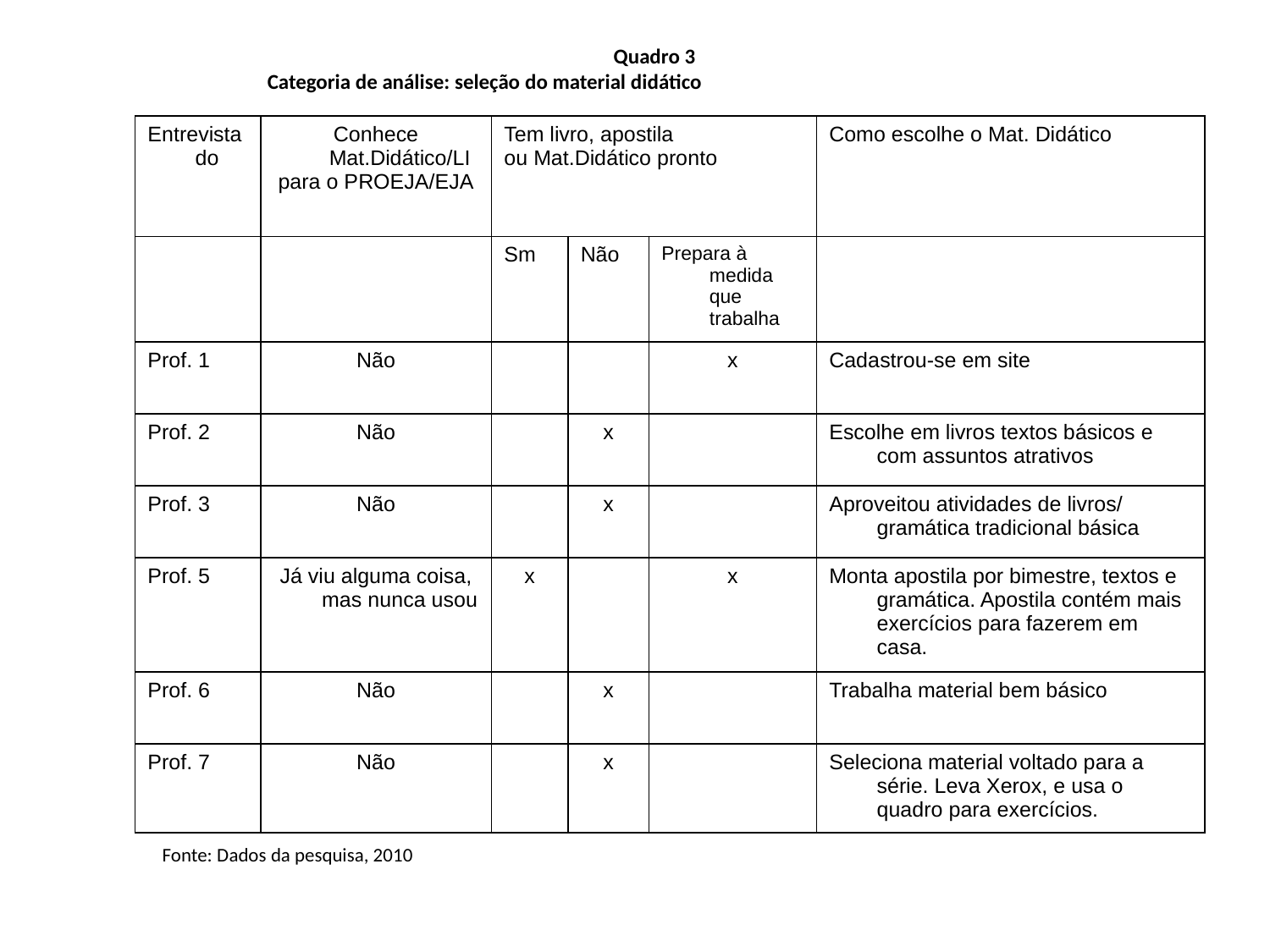

Quadro 3
Categoria de análise: seleção do material didático

| Entrevistado | Conhece Mat.Didático/LI para o PROEJA/EJA | Tem livro, apostila ou Mat.Didático pronto |  |  | Como escolhe o Mat. Didático |
| --- | --- | --- | --- | --- | --- |
|  |  | Sm | Não | Prepara à medida que trabalha |  |
| Prof. 1 | Não |  |  | x | Cadastrou-se em site |
| Prof. 2 | Não |  | x |  | Escolhe em livros textos básicos e com assuntos atrativos |
| Prof. 3 | Não |  | x |  | Aproveitou atividades de livros/ gramática tradicional básica |
| Prof. 5 | Já viu alguma coisa, mas nunca usou | x |  | x | Monta apostila por bimestre, textos e gramática. Apostila contém mais exercícios para fazerem em casa. |
| Prof. 6 | Não |  | x |  | Trabalha material bem básico |
| Prof. 7 | Não |  | x |  | Seleciona material voltado para a série. Leva Xerox, e usa o quadro para exercícios. |
Fonte: Dados da pesquisa, 2010